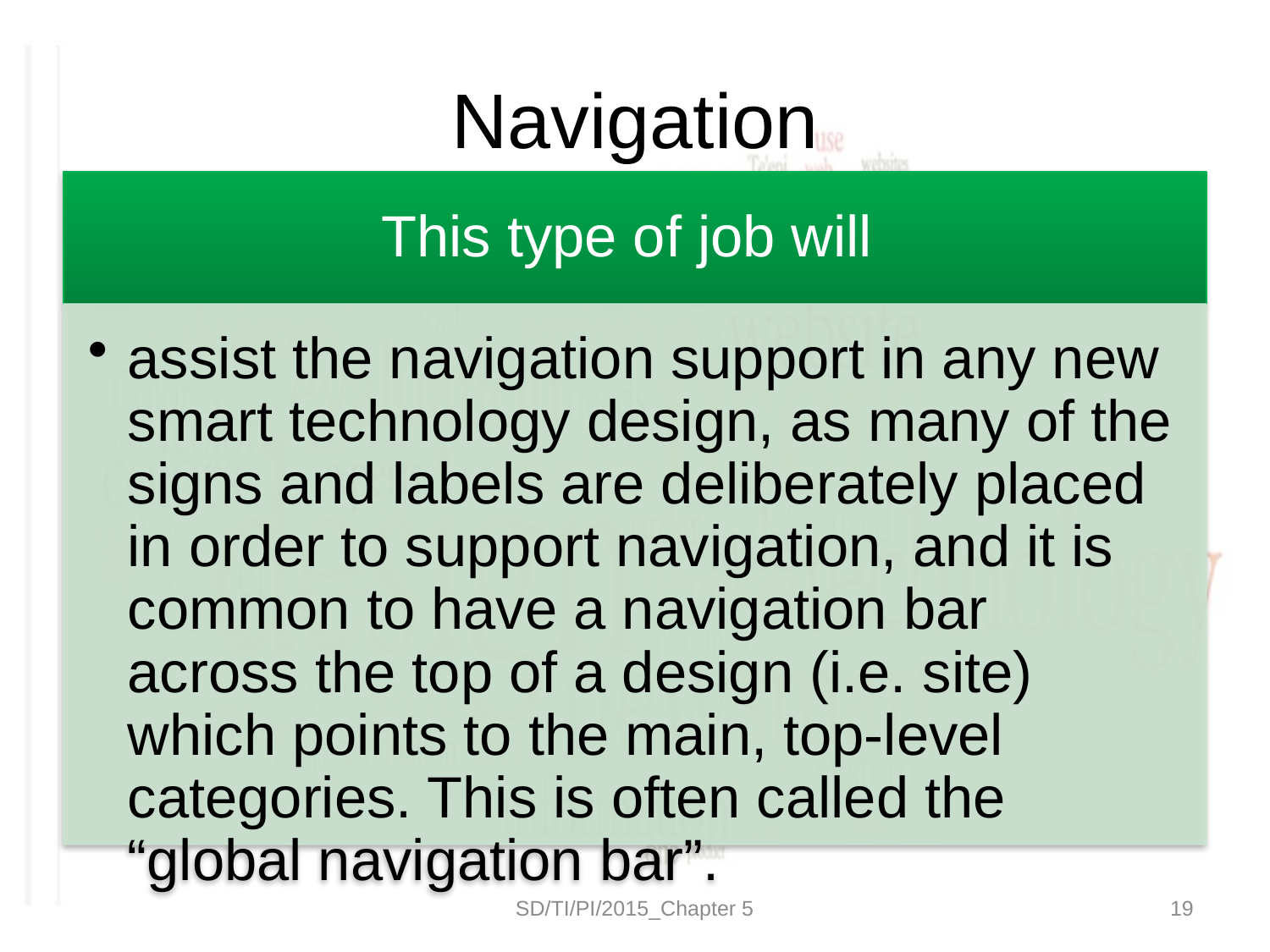

# Navigation
This type of job will
assist the navigation support in any new smart technology design, as many of the signs and labels are deliberately placed in order to support navigation, and it is common to have a navigation bar across the top of a design (i.e. site) which points to the main, top-level categories. This is often called the “global navigation bar”.
SD/TI/PI/2015_Chapter 5
19